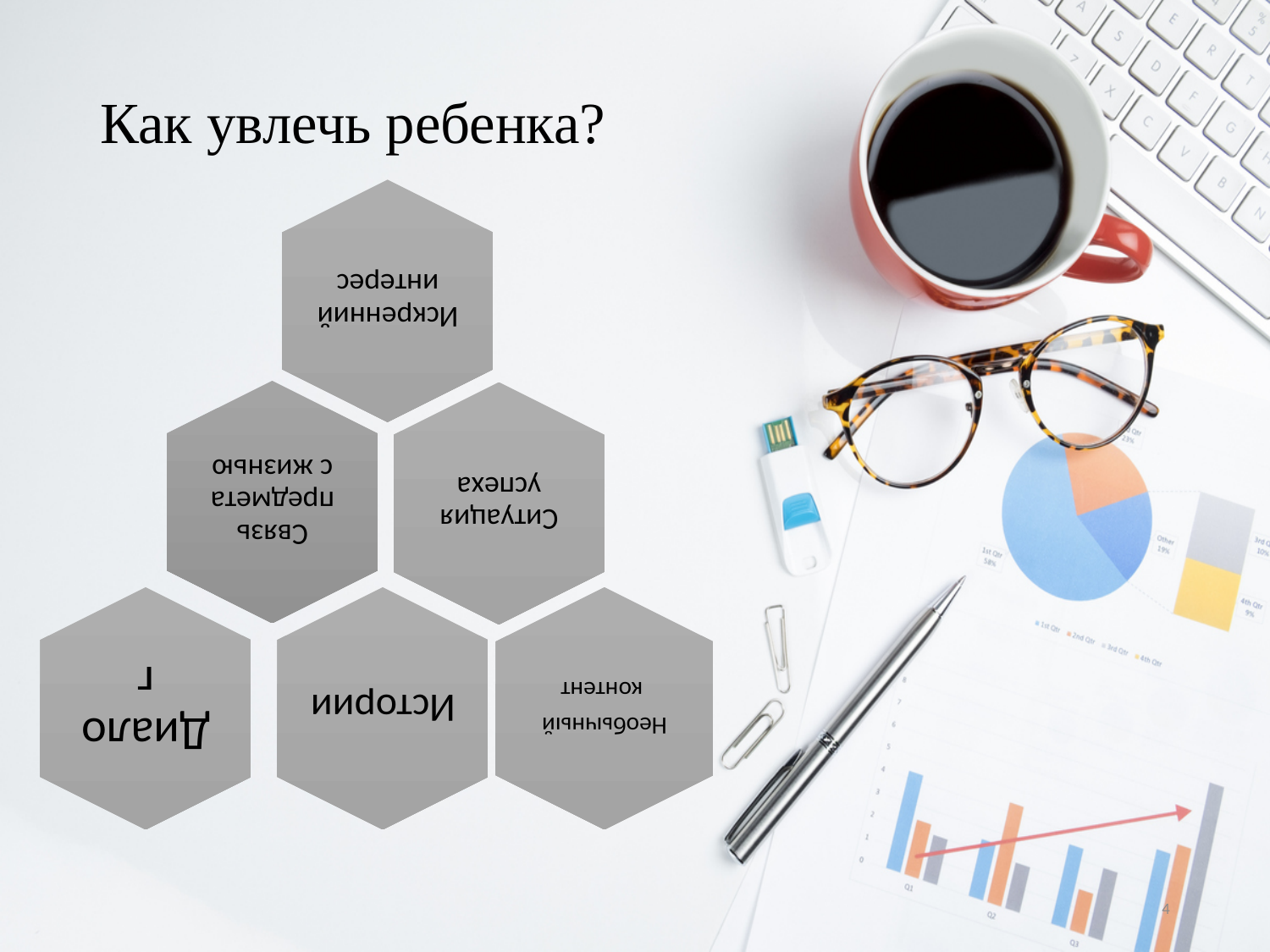

# Как увлечь ребенка?
Ситуация успеха
Искренний интерес
Связь предмета с жизнью
Диалог
Необычный
 контент
Истории
4